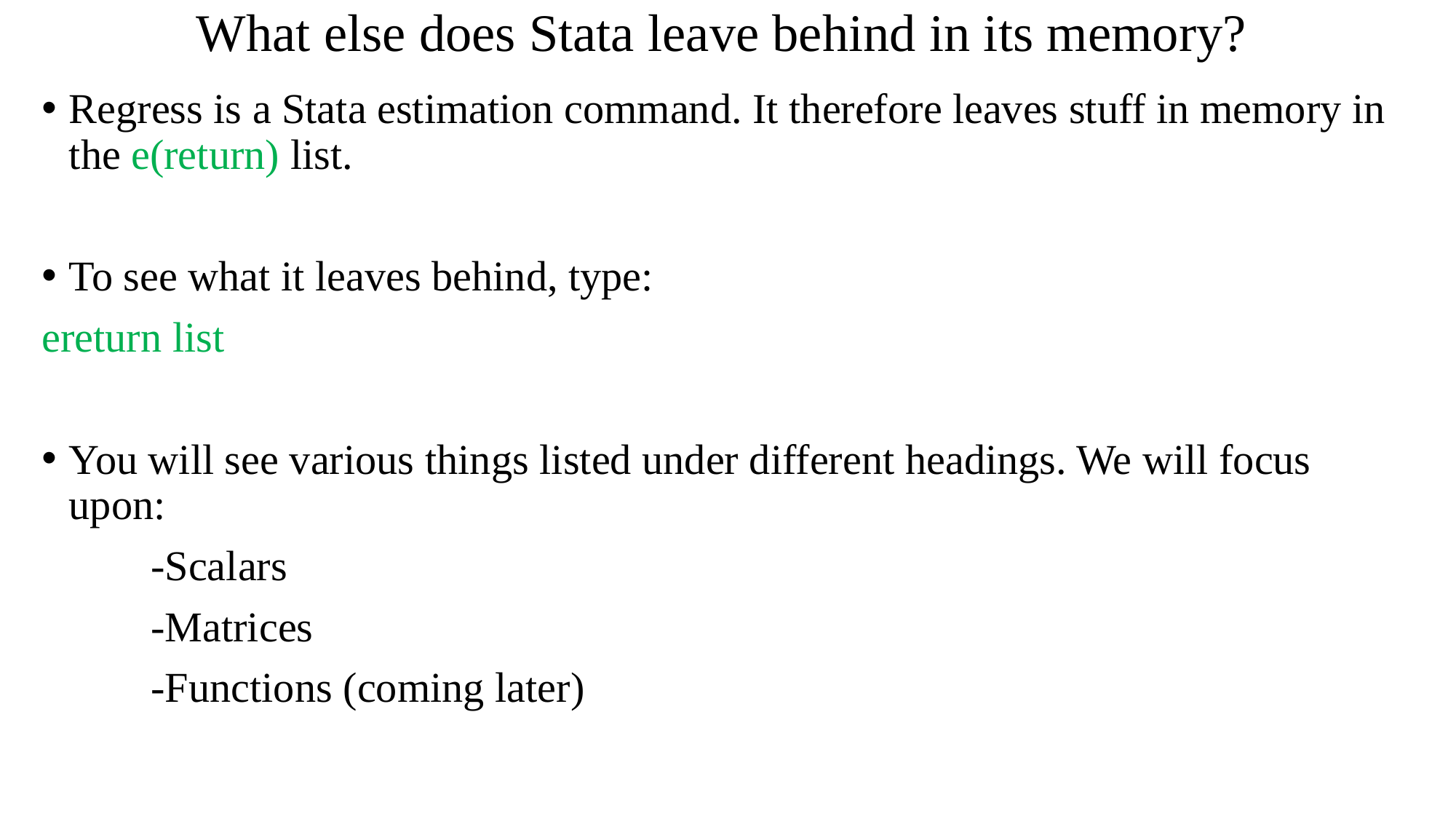

# What else does Stata leave behind in its memory?
Regress is a Stata estimation command. It therefore leaves stuff in memory in the e(return) list.

To see what it leaves behind, type:
ereturn list

You will see various things listed under different headings. We will focus upon:
	-Scalars
	-Matrices
	-Functions (coming later)